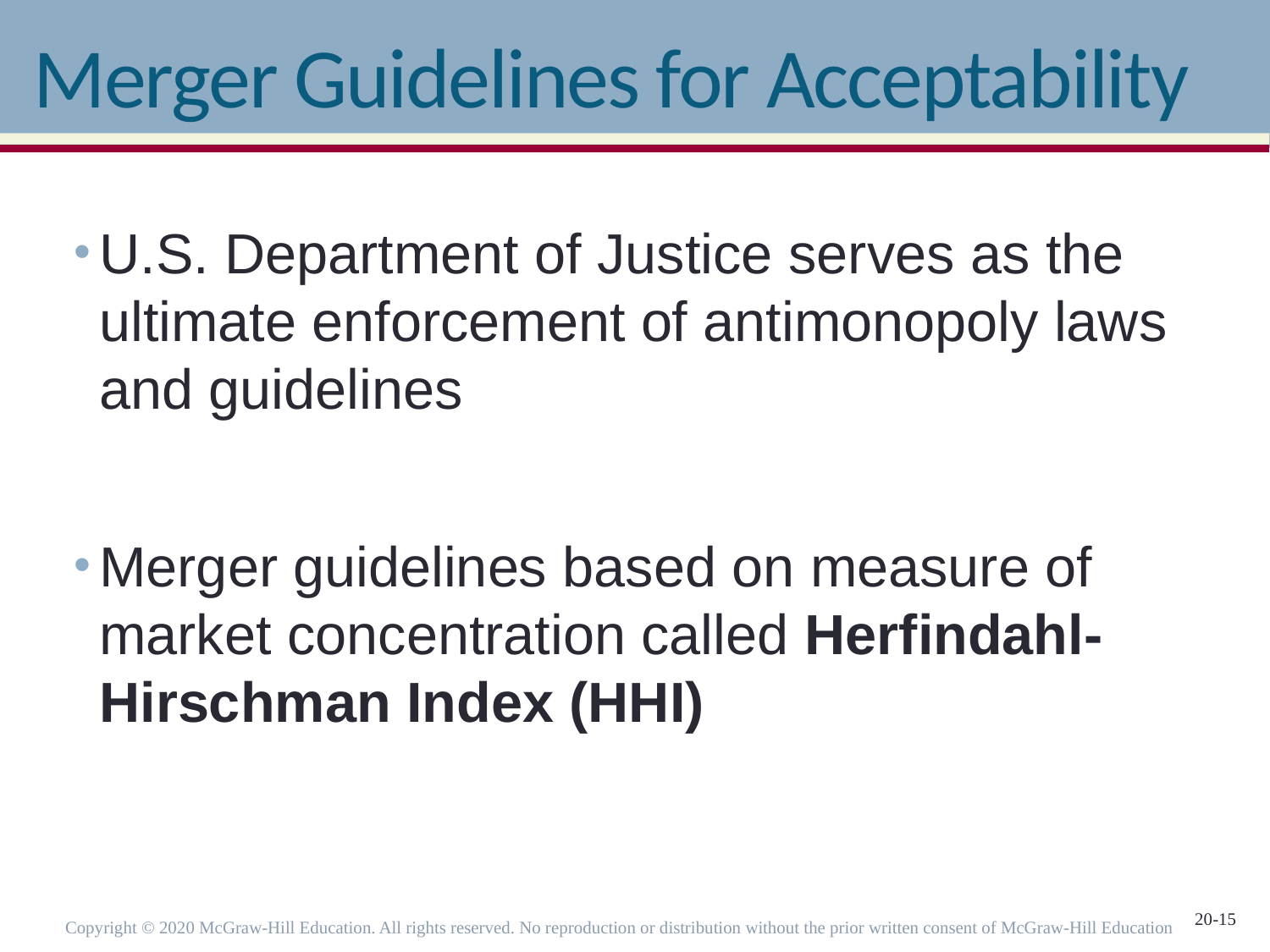

# Merger Guidelines for Acceptability
U.S. Department of Justice serves as the ultimate enforcement of antimonopoly laws and guidelines

Merger guidelines based on measure of market concentration called Herfindahl-Hirschman Index (HHI)
Copyright © 2020 McGraw-Hill Education. All rights reserved. No reproduction or distribution without the prior written consent of McGraw-Hill Education